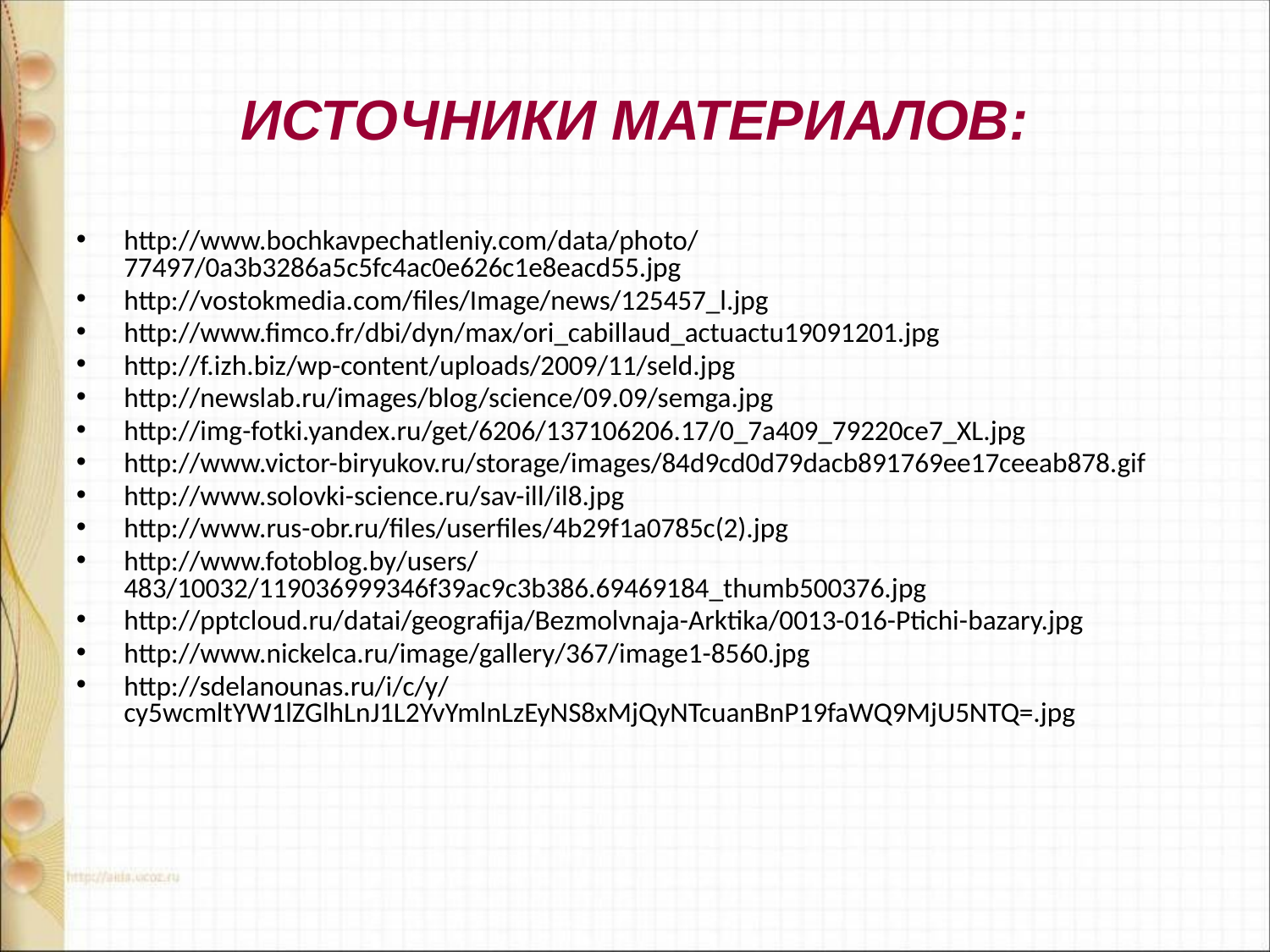

# ИСТОЧНИКИ МАТЕРИАЛОВ:
http://www.bochkavpechatleniy.com/data/photo/77497/0a3b3286a5c5fc4ac0e626c1e8eacd55.jpg
http://vostokmedia.com/files/Image/news/125457_l.jpg
http://www.fimco.fr/dbi/dyn/max/ori_cabillaud_actuactu19091201.jpg
http://f.izh.biz/wp-content/uploads/2009/11/seld.jpg
http://newslab.ru/images/blog/science/09.09/semga.jpg
http://img-fotki.yandex.ru/get/6206/137106206.17/0_7a409_79220ce7_XL.jpg
http://www.victor-biryukov.ru/storage/images/84d9cd0d79dacb891769ee17ceeab878.gif
http://www.solovki-science.ru/sav-ill/il8.jpg
http://www.rus-obr.ru/files/userfiles/4b29f1a0785c(2).jpg
http://www.fotoblog.by/users/483/10032/119036999346f39ac9c3b386.69469184_thumb500376.jpg
http://pptcloud.ru/datai/geografija/Bezmolvnaja-Arktika/0013-016-Ptichi-bazary.jpg
http://www.nickelca.ru/image/gallery/367/image1-8560.jpg
http://sdelanounas.ru/i/c/y/cy5wcmltYW1lZGlhLnJ1L2YvYmlnLzEyNS8xMjQyNTcuanBnP19faWQ9MjU5NTQ=.jpg